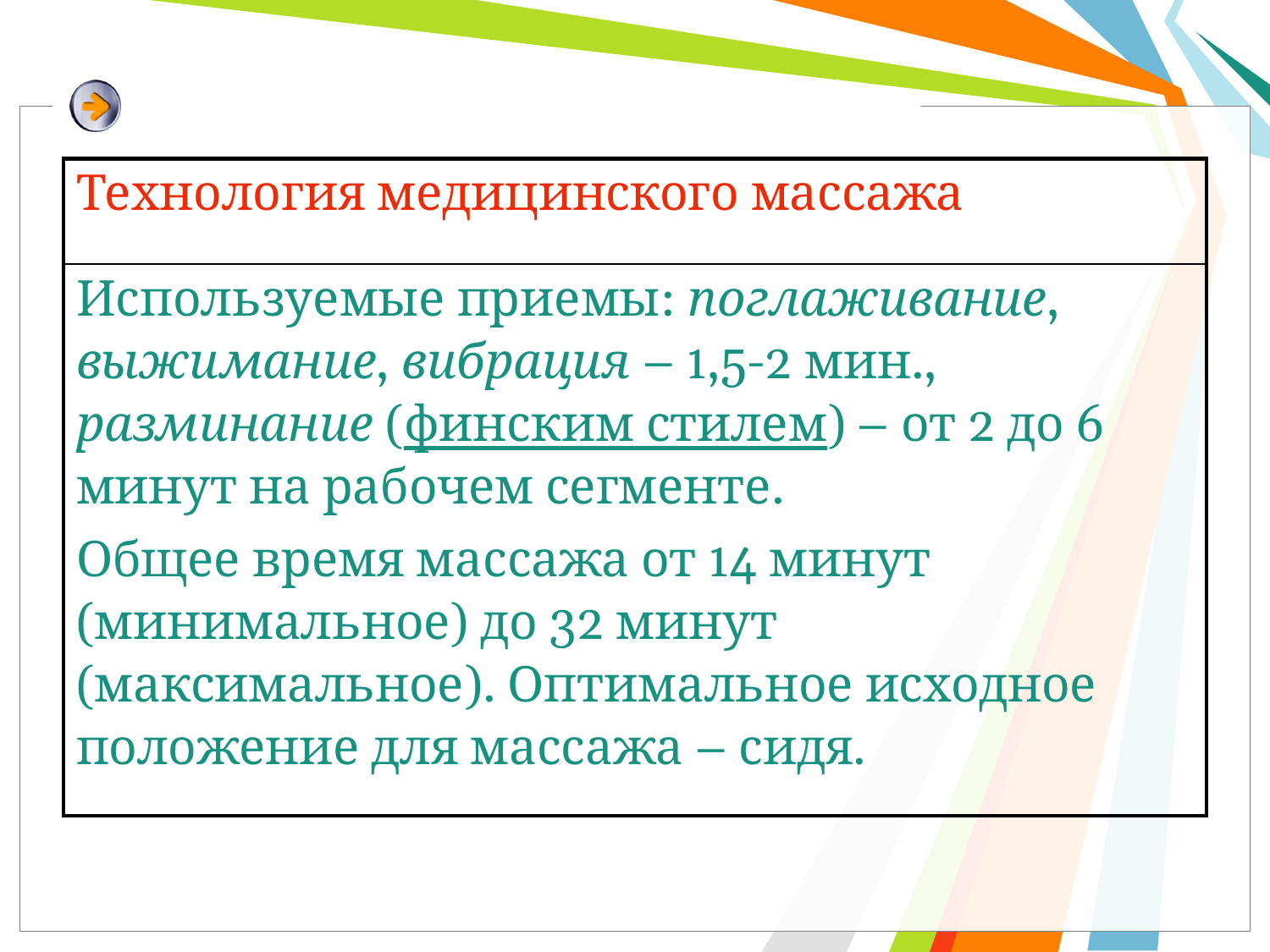

#
| Технология медицинского массажа |
| --- |
| Используемые приемы: поглаживание, выжимание, вибрация – 1,5-2 мин., разминание (финским стилем) – от 2 до 6 минут на рабочем сегменте. Общее время массажа от 14 минут (минимальное) до 32 минут (максимальное). Оптимальное исходное положение для массажа – сидя. |